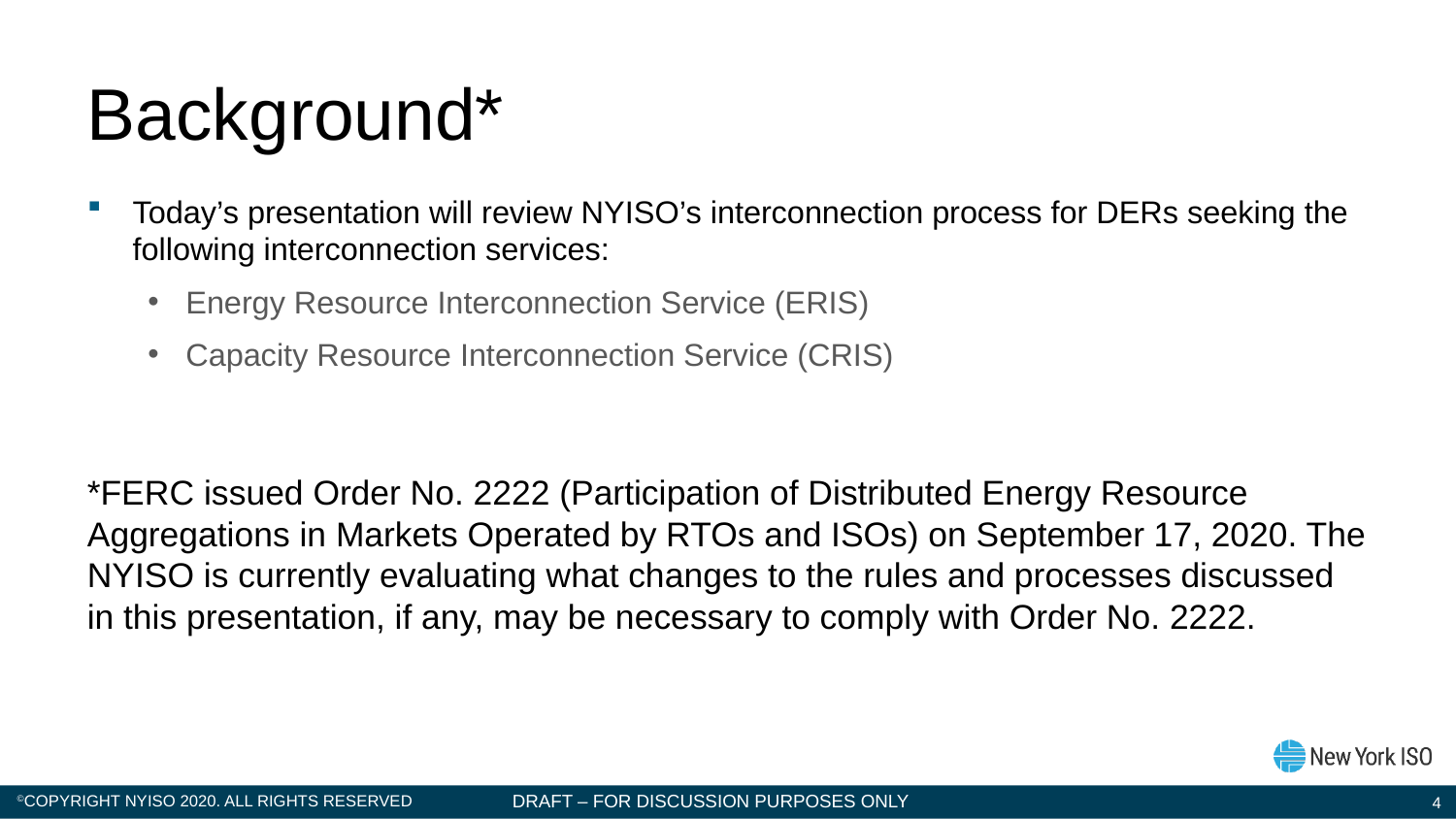

# Background*
Today’s presentation will review NYISO’s interconnection process for DERs seeking the following interconnection services:
Energy Resource Interconnection Service (ERIS)
Capacity Resource Interconnection Service (CRIS)

*FERC issued Order No. 2222 (Participation of Distributed Energy Resource Aggregations in Markets Operated by RTOs and ISOs) on September 17, 2020. The NYISO is currently evaluating what changes to the rules and processes discussed in this presentation, if any, may be necessary to comply with Order No. 2222.